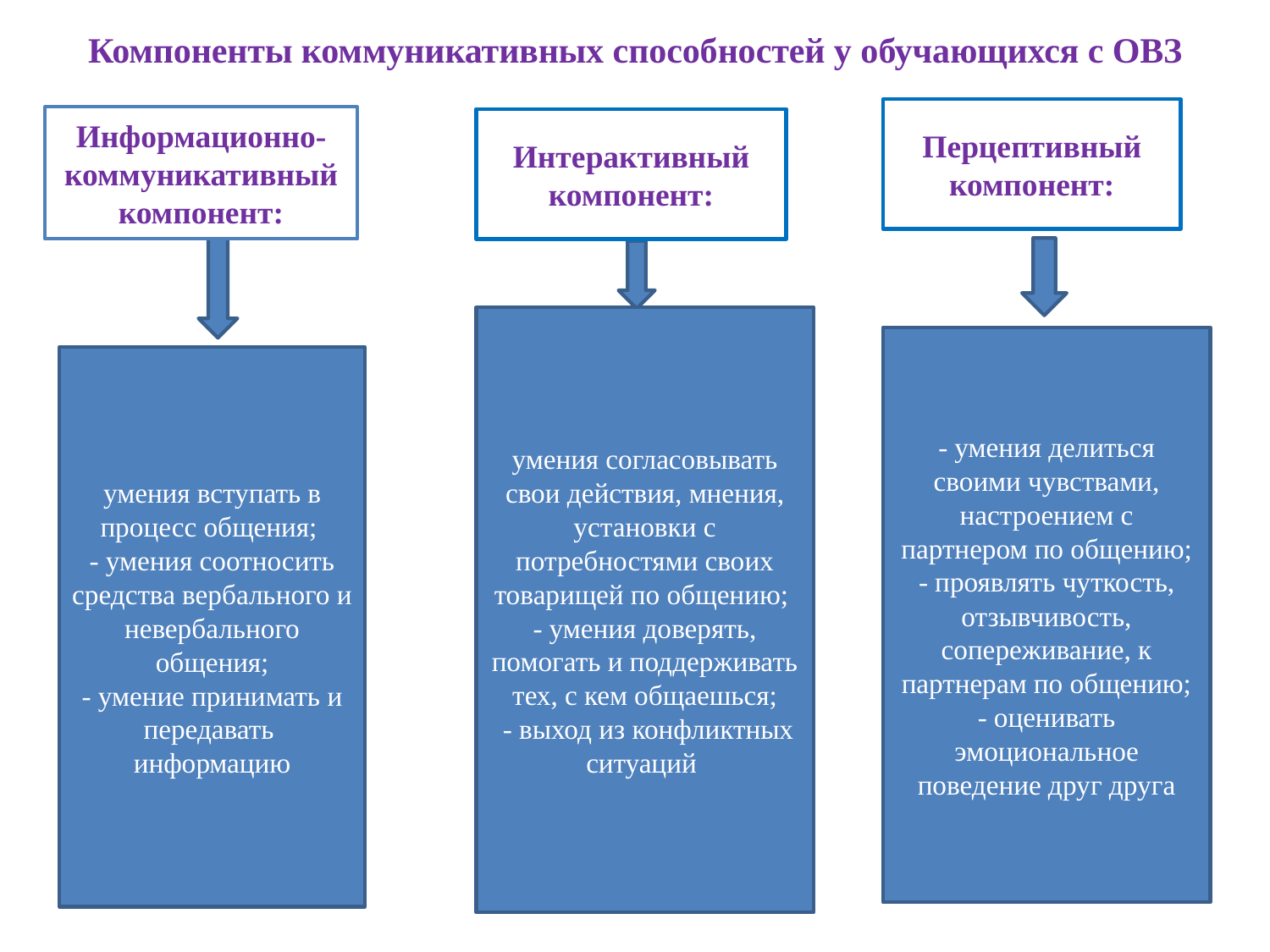

# Компоненты коммуникативных способностей у обучающихся с ОВЗ

Перцептивный
компонент:
Информационно-коммуникативный компонент:
Интерактивный компонент:

умения согласовывать свои действия, мнения, установки с потребностями своих товарищей по общению;
- умения доверять, помогать и поддерживать тех, с кем общаешься;
 - выход из конфликтных ситуаций
- умения делиться своими чувствами, настроением с партнером по общению; - проявлять чуткость, отзывчивость, сопереживание, к партнерам по общению; - оценивать эмоциональное поведение друг друга
умения вступать в процесс общения;
- умения соотносить средства вербального и невербального общения;
- умение принимать и передавать
информацию